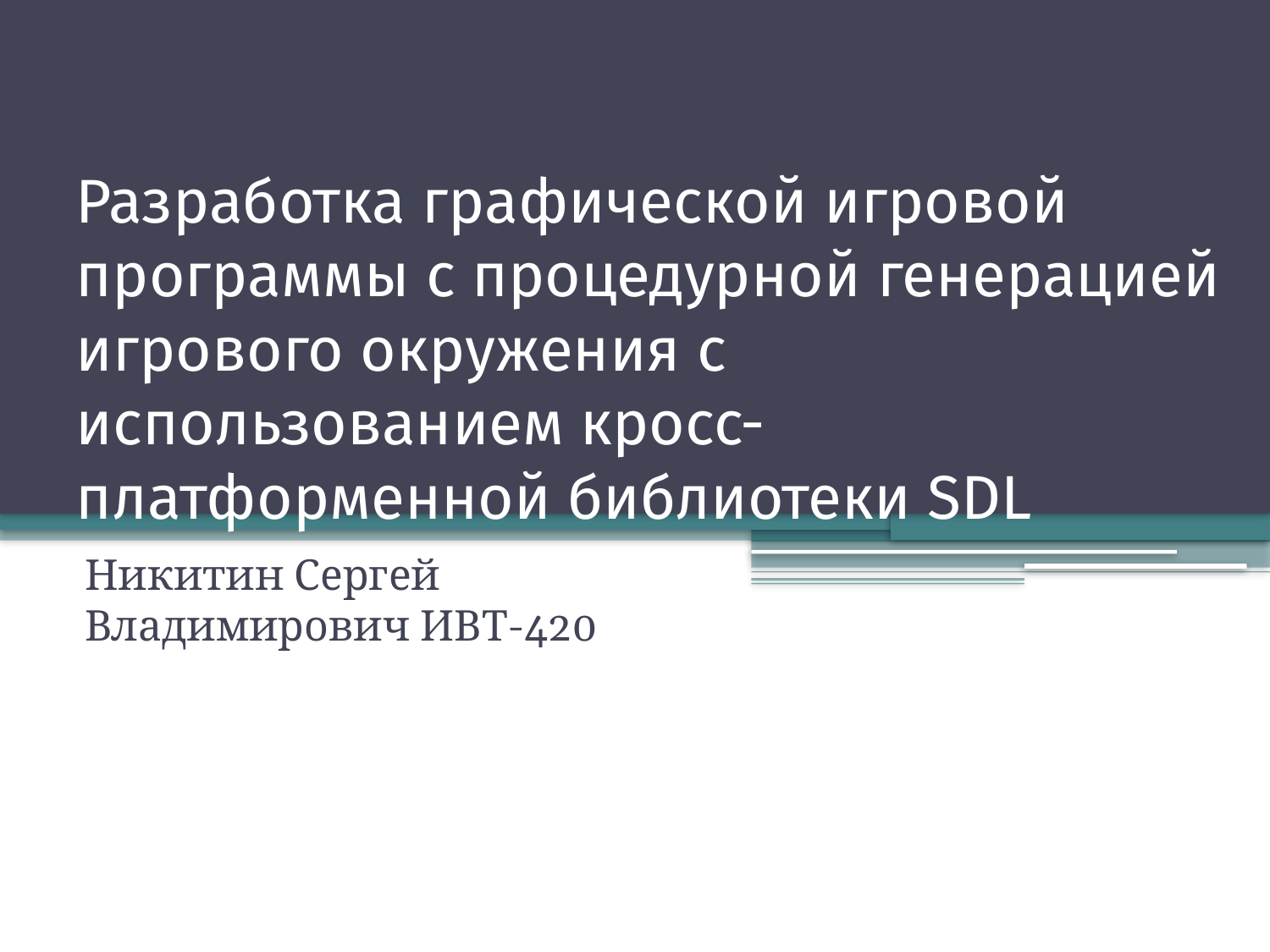

# Разработка графической игровой программы с процедурной генерацией игрового окружения с использованием кросс-платформенной библиотеки SDL
Никитин Сергей Владимирович ИВТ-420